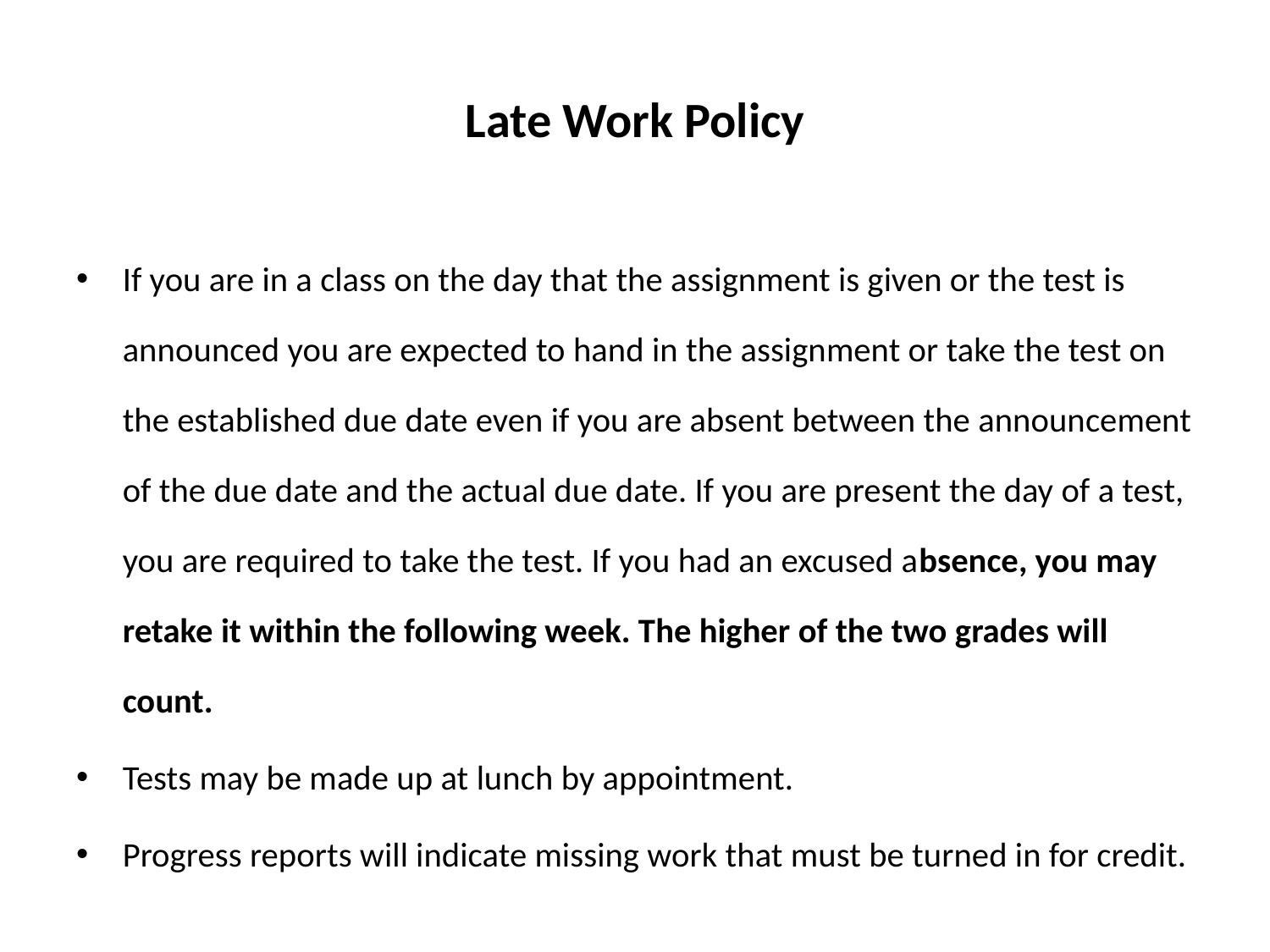

# Late Work Policy
If you are in a class on the day that the assignment is given or the test is announced you are expected to hand in the assignment or take the test on the established due date even if you are absent between the announcement of the due date and the actual due date. If you are present the day of a test, you are required to take the test. If you had an excused absence, you may retake it within the following week. The higher of the two grades will count.
Tests may be made up at lunch by appointment.
Progress reports will indicate missing work that must be turned in for credit.